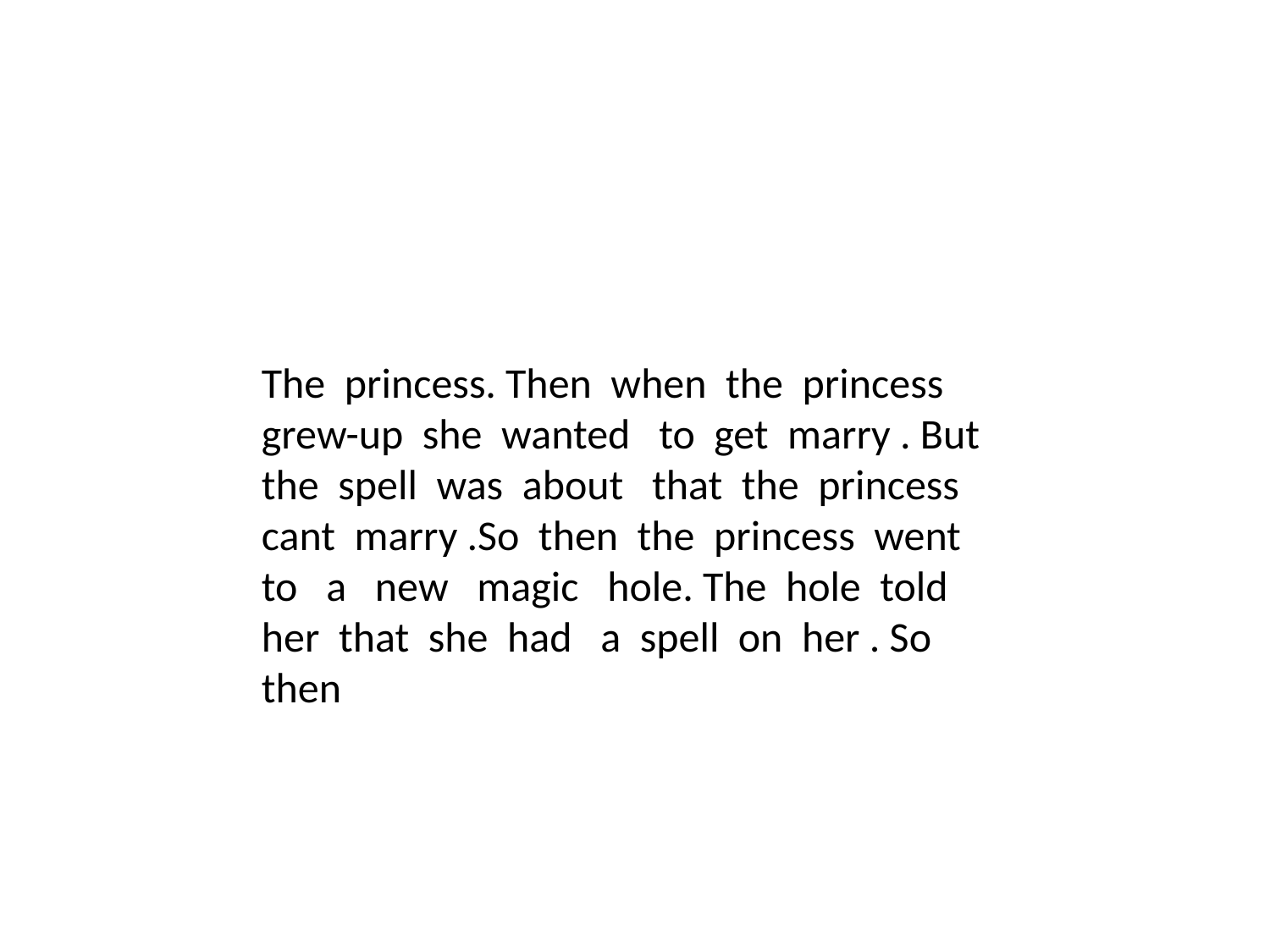

The  princess. Then  when  the  princess  grew-up  she  wanted   to  get  marry . But  the  spell  was  about   that  the  princess  cant  marry .So  then  the  princess  went  to   a   new   magic   hole. The  hole  told  her  that  she  had   a  spell  on  her . So  then